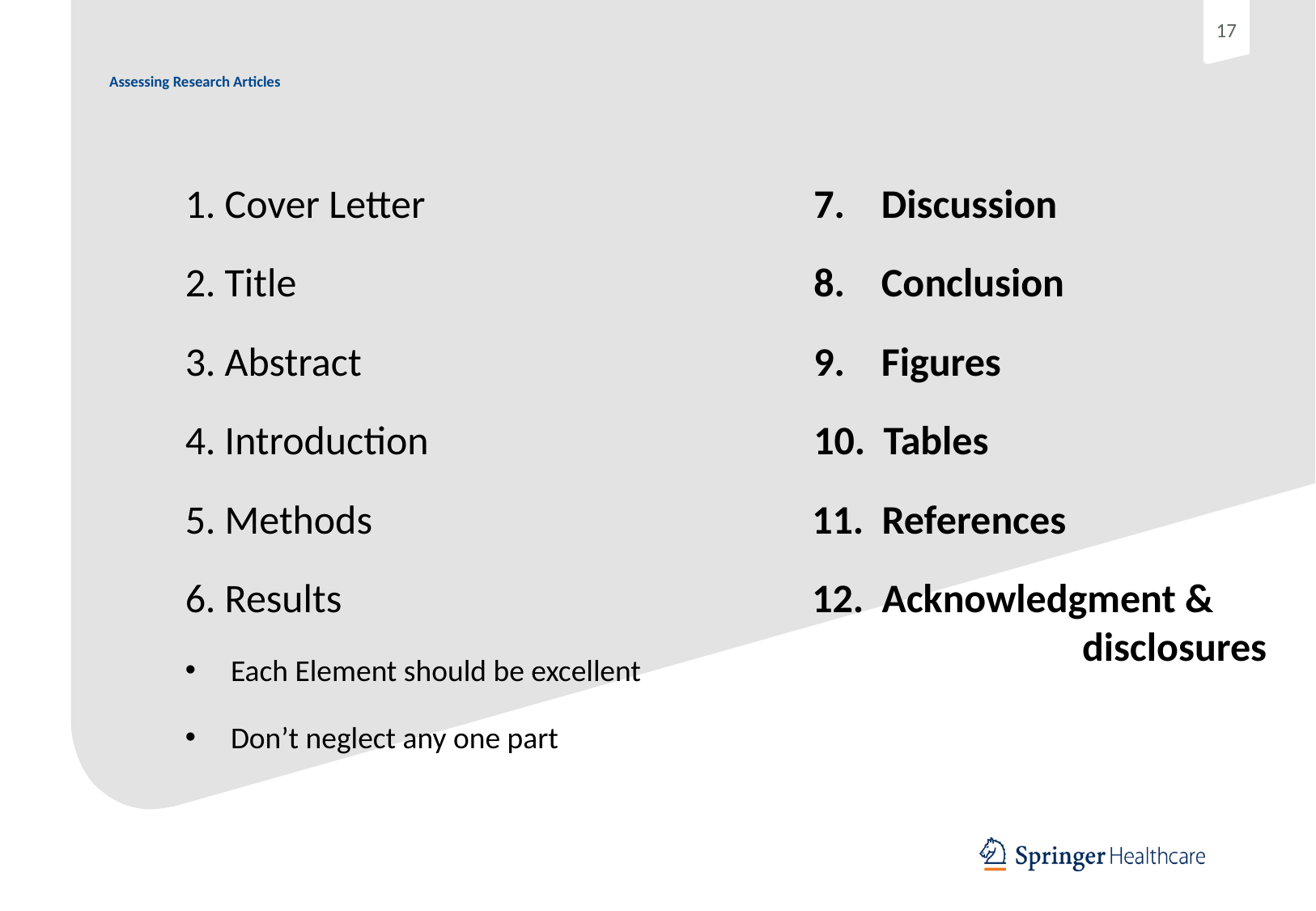

# Assessing Research Articles

1. Cover Letter
2. Title
3. Abstract
4. Introduction
5. Methods
6. Results
Each Element should be excellent
Don’t neglect any one part

7.    Discussion
8.    Conclusion
9.    Figures
10.  Tables
11.  References
12.  Acknowledgment &                          	   disclosures